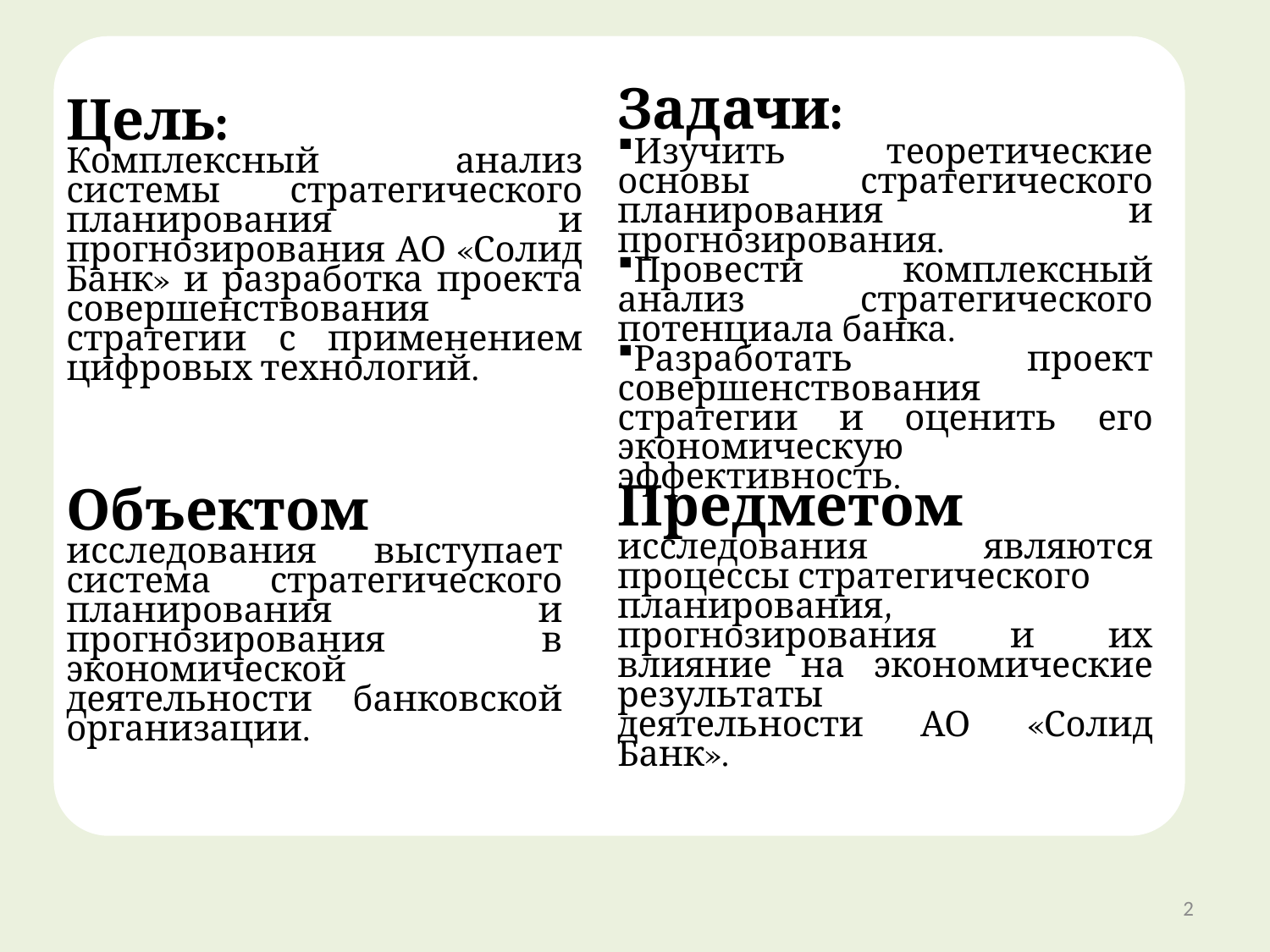

Задачи:
Изучить теоретические основы стратегического планирования и прогнозирования.
Провести комплексный анализ стратегического потенциала банка.
Разработать проект совершенствования стратегии и оценить его экономическую эффективность.
Цель:
Комплексный анализ системы стратегического планирования и прогнозирования АО «Солид Банк» и разработка проекта совершенствования стратегии с применением цифровых технологий.
Предметом исследования являются процессы стратегического
планирования, прогнозирования и их влияние на экономические результаты
деятельности АО «Солид Банк».
Объектом исследования выступает система стратегического планирования и прогнозирования в экономической деятельности банковской организации.

2